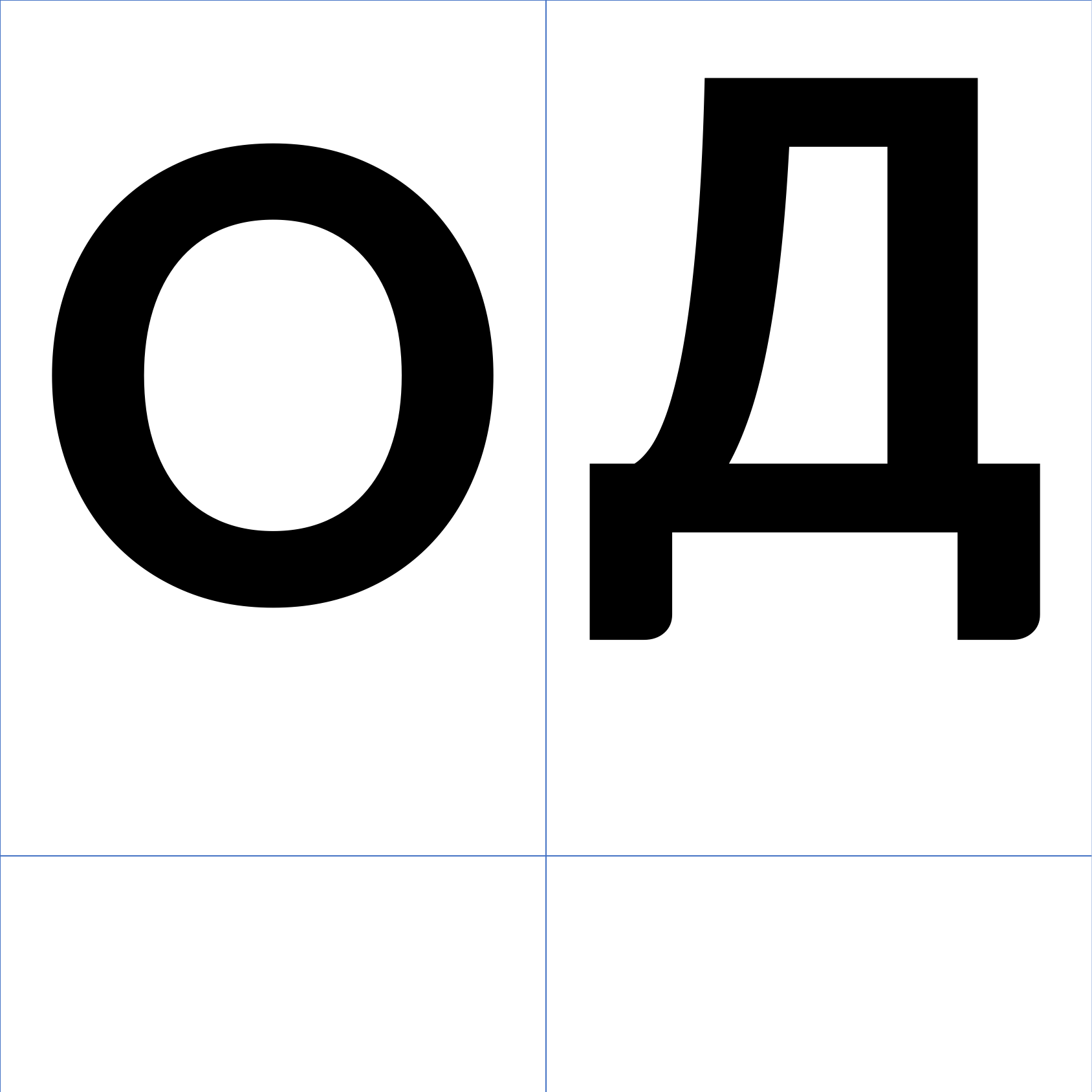

| О | Д |
| --- | --- |
|  |  |